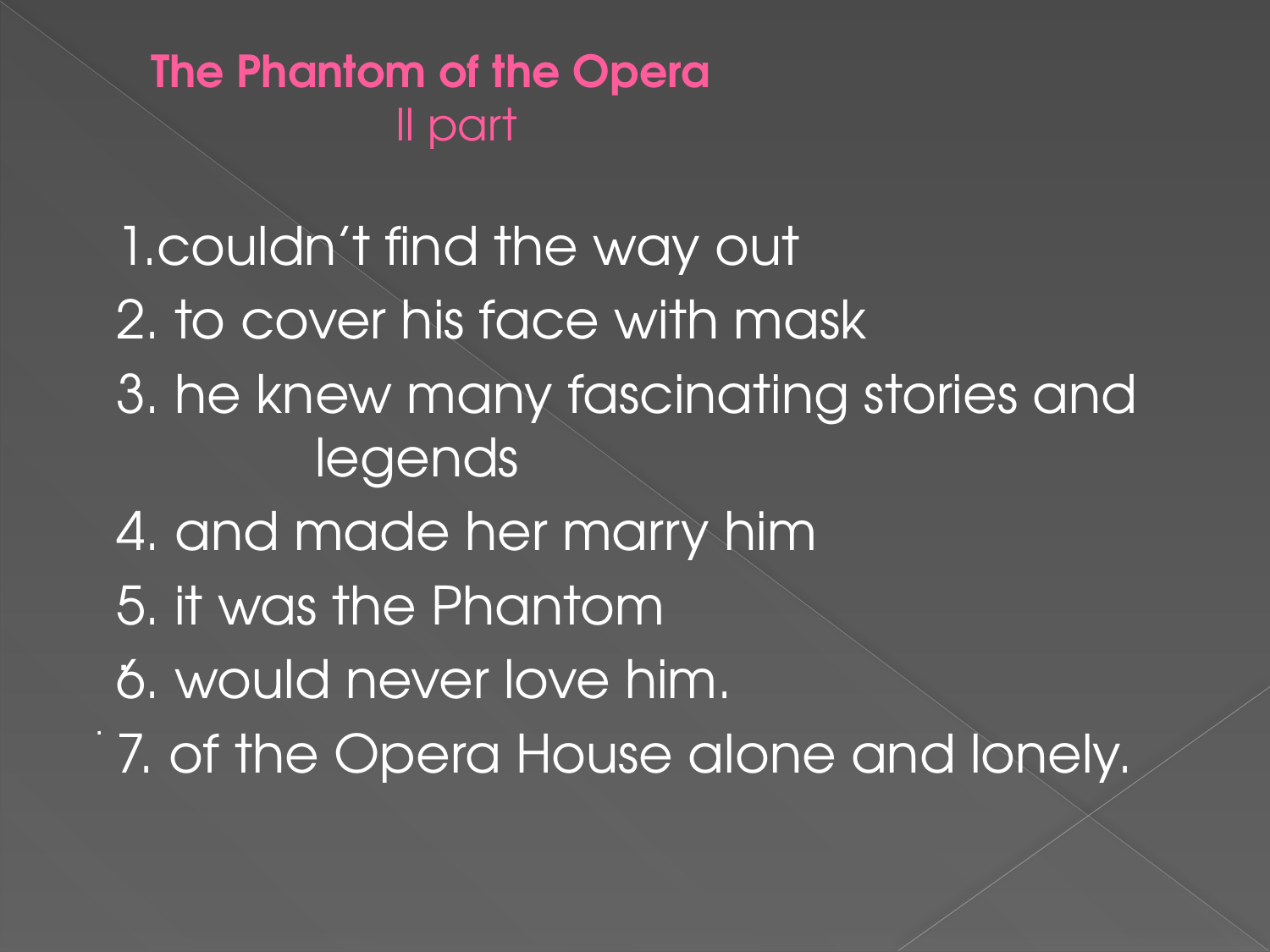

# The Phantom of the Opera II part
  1.couldn’t find the way out
  2. to cover his face with mask
  3. he knew many fascinating stories and                legends
  4. and made her marry him
  5. it was the Phantom
  6. would never love him.
  7. of the Opera House alone and lonely.

.
.